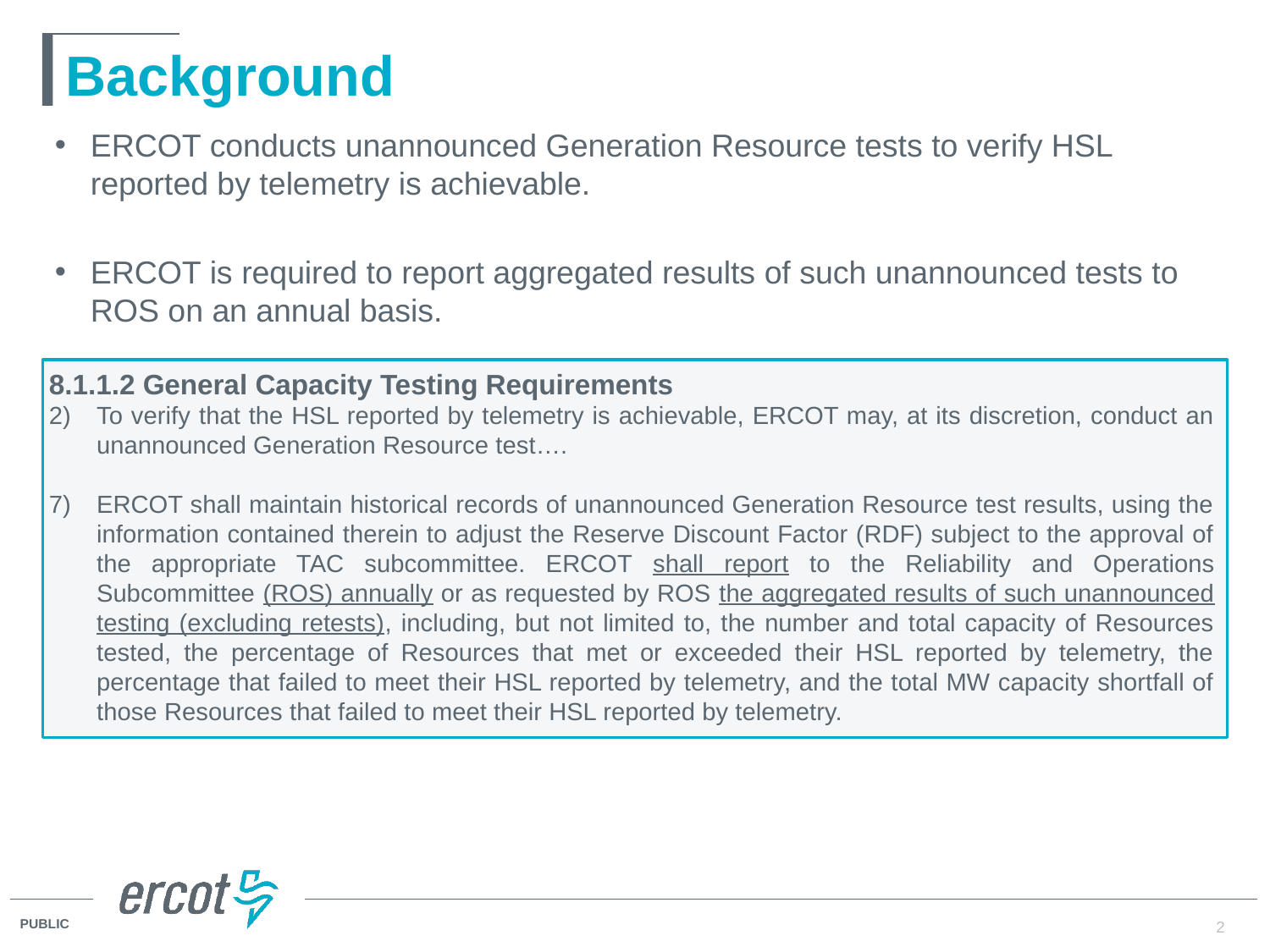

# Background
ERCOT conducts unannounced Generation Resource tests to verify HSL reported by telemetry is achievable.

ERCOT is required to report aggregated results of such unannounced tests to ROS on an annual basis.

8.1.1.2 General Capacity Testing Requirements
To verify that the HSL reported by telemetry is achievable, ERCOT may, at its discretion, conduct an unannounced Generation Resource test….

ERCOT shall maintain historical records of unannounced Generation Resource test results, using the information contained therein to adjust the Reserve Discount Factor (RDF) subject to the approval of the appropriate TAC subcommittee. ERCOT shall report to the Reliability and Operations Subcommittee (ROS) annually or as requested by ROS the aggregated results of such unannounced testing (excluding retests), including, but not limited to, the number and total capacity of Resources tested, the percentage of Resources that met or exceeded their HSL reported by telemetry, the percentage that failed to meet their HSL reported by telemetry, and the total MW capacity shortfall of those Resources that failed to meet their HSL reported by telemetry.
2